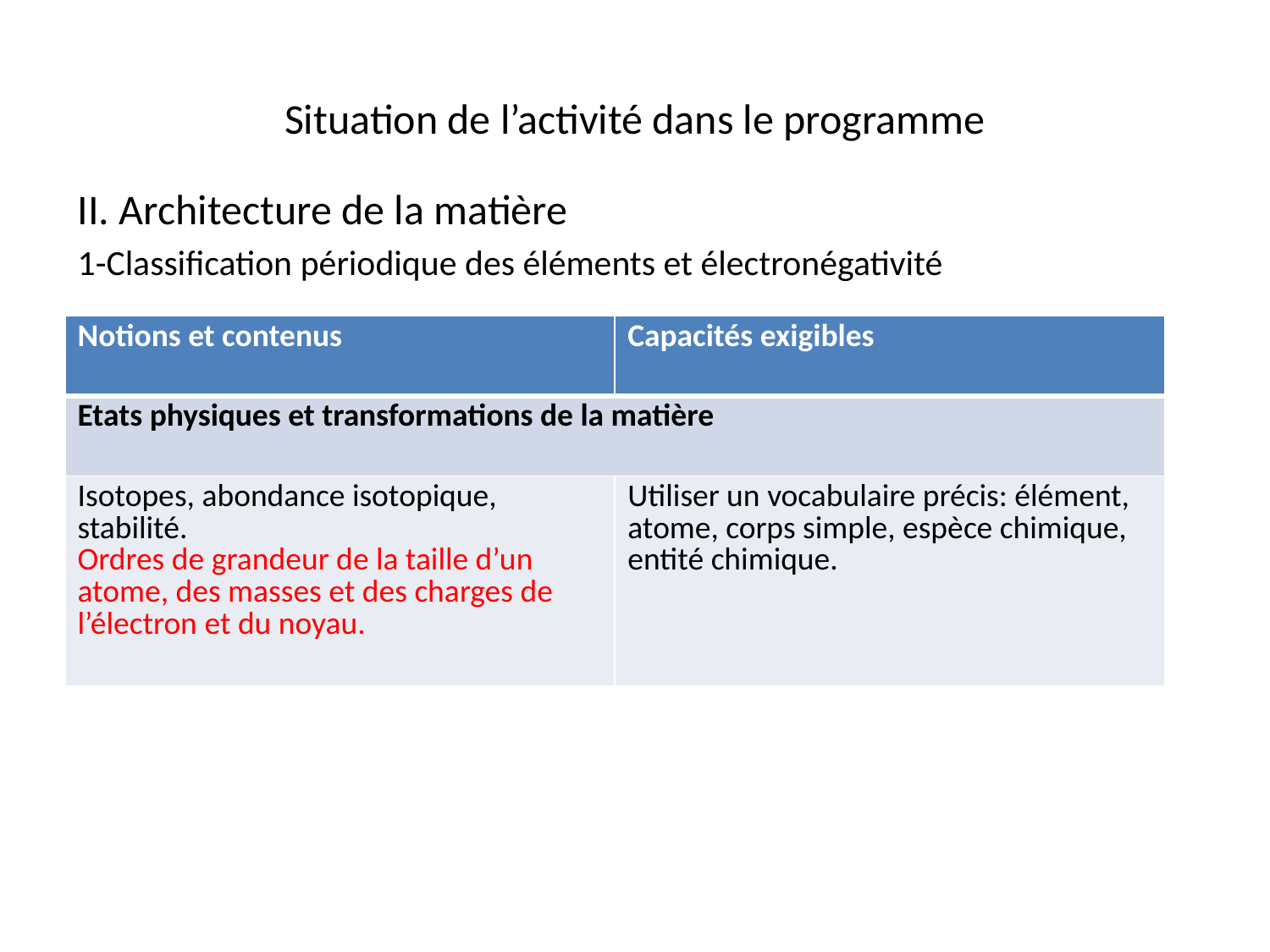

# Situation de l’activité dans le programme
II. Architecture de la matière
1-Classification périodique des éléments et électronégativité

| Notions et contenus | Capacités exigibles |
| --- | --- |
| Etats physiques et transformations de la matière |  |
| Isotopes, abondance isotopique, stabilité. Ordres de grandeur de la taille d’un atome, des masses et des charges de l’électron et du noyau. | Utiliser un vocabulaire précis: élément, atome, corps simple, espèce chimique, entité chimique. |